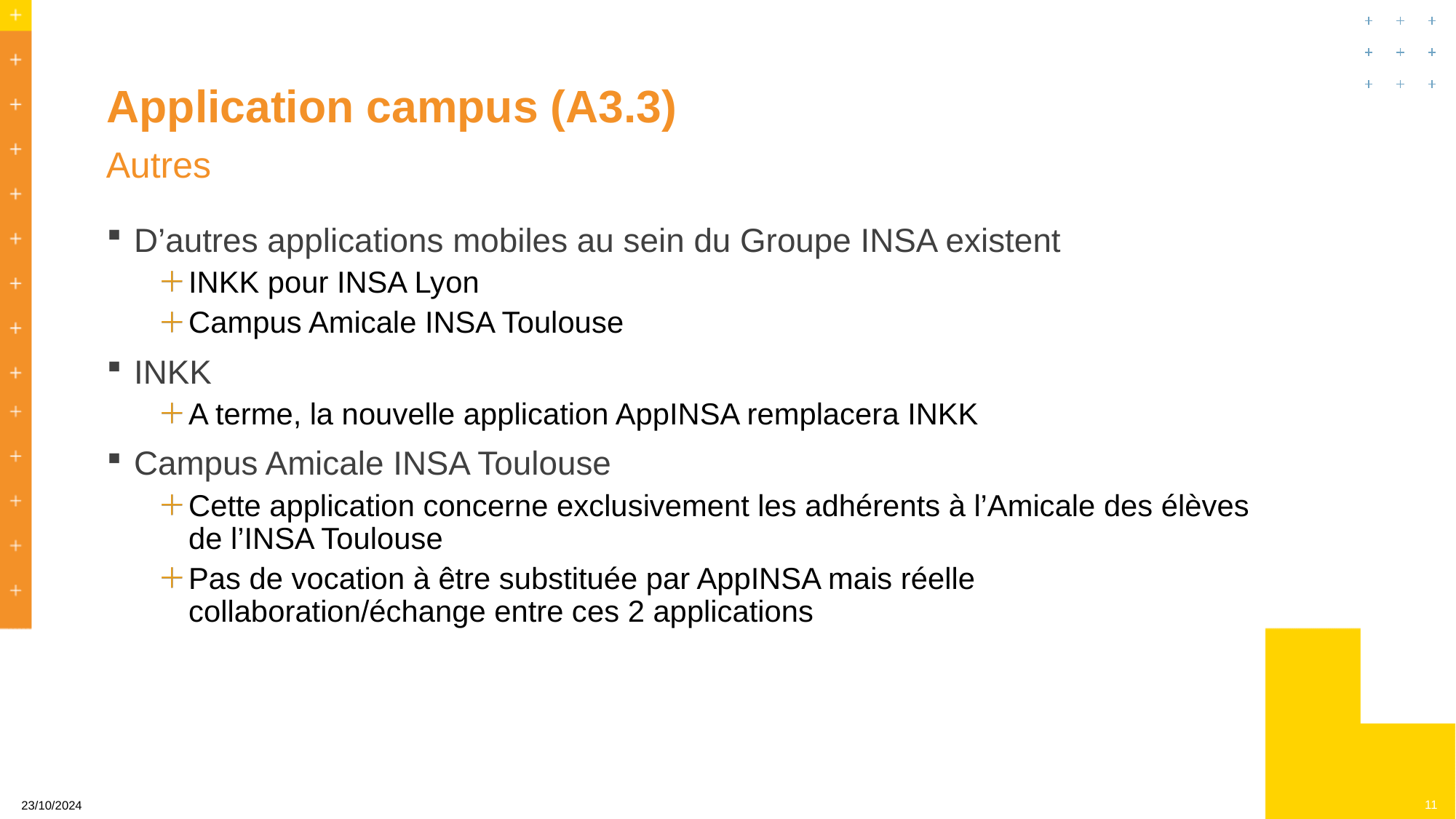

# Application campus (A3.3)

Autres
D’autres applications mobiles au sein du Groupe INSA existent
INKK pour INSA Lyon
Campus Amicale INSA Toulouse
INKK
A terme, la nouvelle application AppINSA remplacera INKK
Campus Amicale INSA Toulouse
Cette application concerne exclusivement les adhérents à l’Amicale des élèves de l’INSA Toulouse
Pas de vocation à être substituée par AppINSA mais réelle collaboration/échange entre ces 2 applications
11
23/10/2024